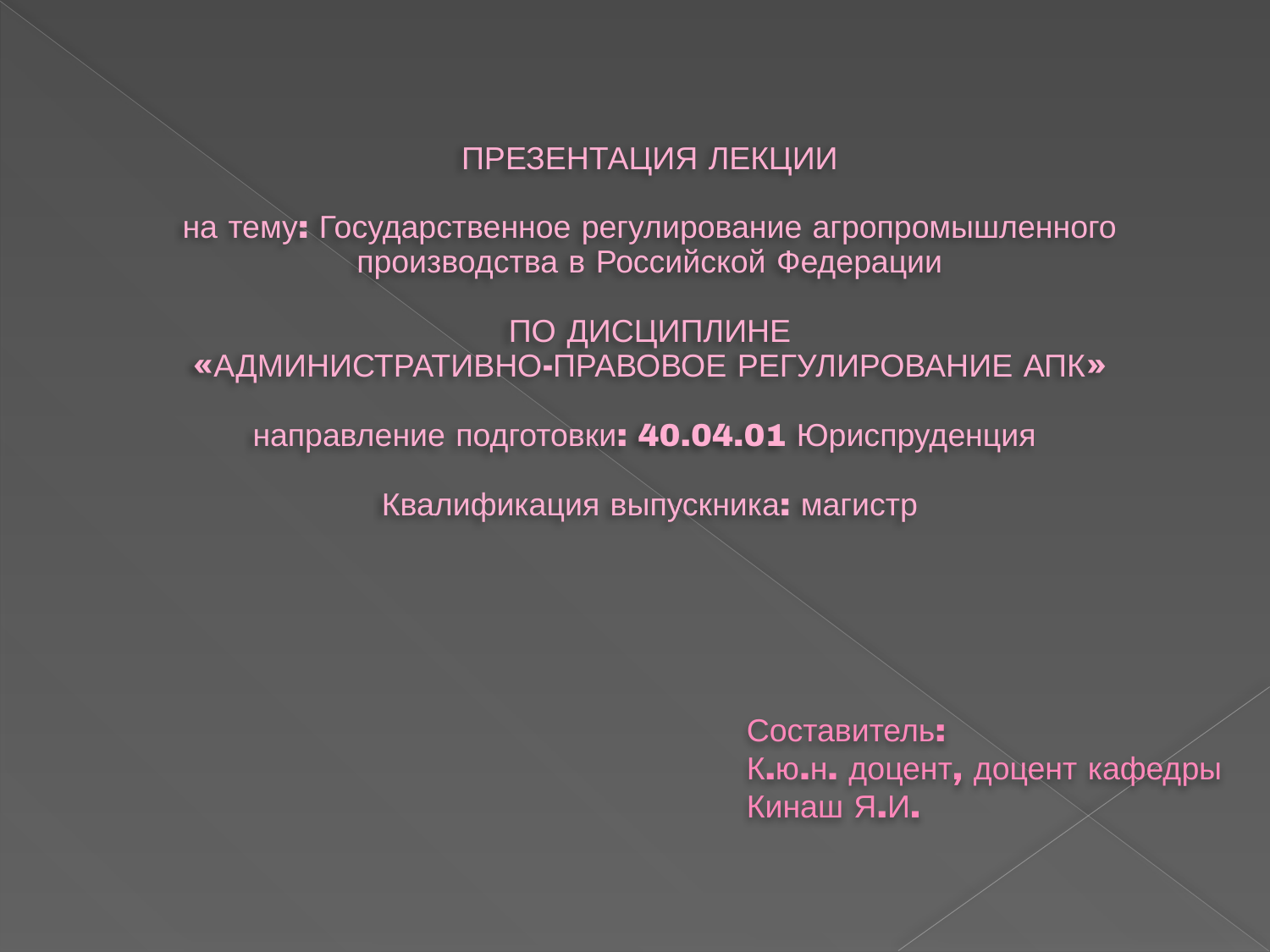

ПРЕЗЕНТАЦИЯ ЛЕКЦИИ

на тему: Государственное регулирование агропромышленного производства в Российской Федерации

ПО ДИСЦИПЛИНЕ
«АДМИНИСТРАТИВНО-ПРАВОВОЕ РЕГУЛИРОВАНИЕ АПК»

направление подготовки: 40.04.01 Юриспруденция

Квалификация выпускника: магистр

Составитель:
К.ю.н. доцент, доцент кафедры
Кинаш Я.И.